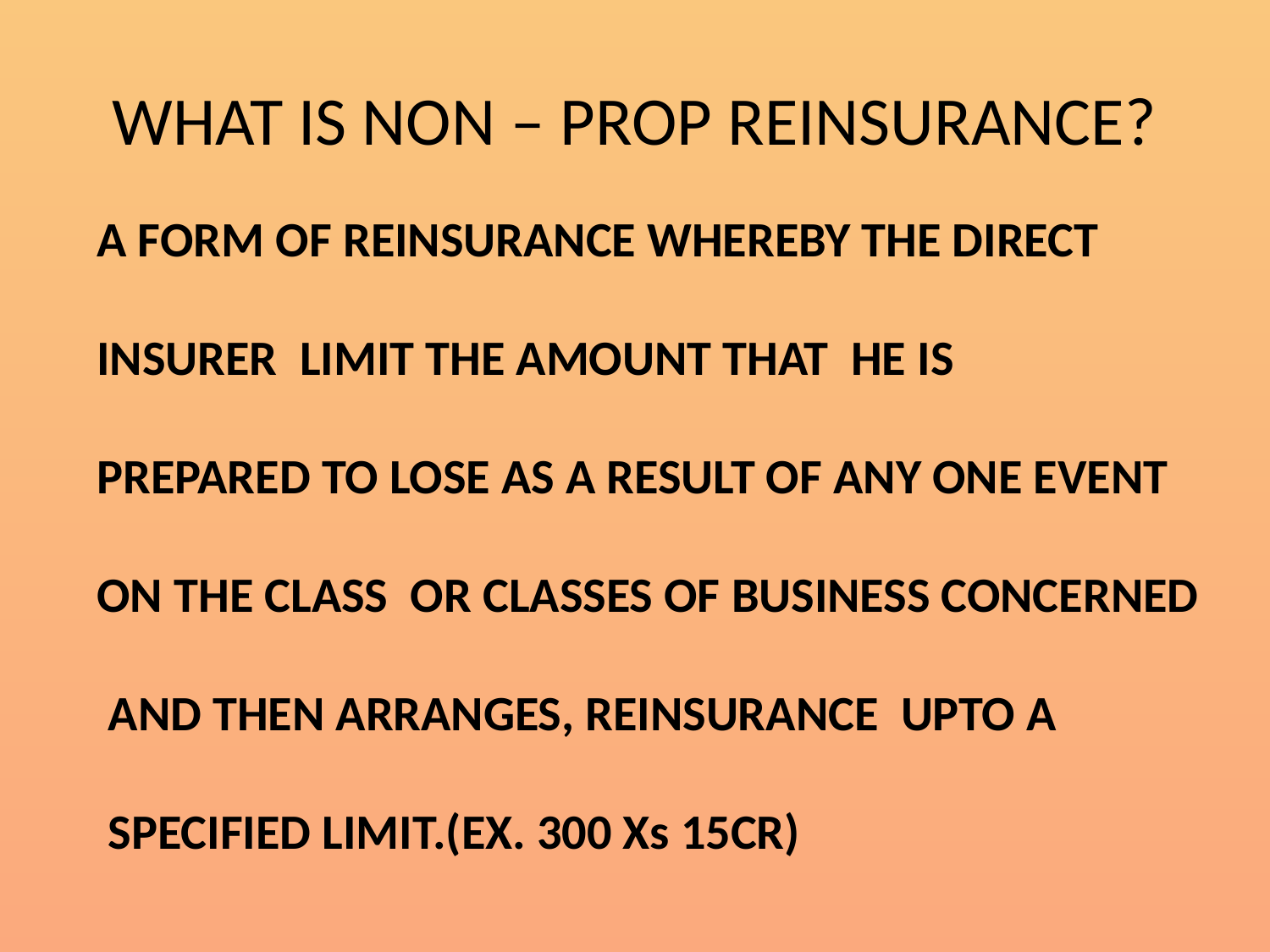

# WHAT IS NON – PROP REINSURANCE?
A FORM OF REINSURANCE WHEREBY THE DIRECT

INSURER  LIMIT THE AMOUNT THAT  HE IS

PREPARED TO LOSE AS A RESULT OF ANY ONE EVENT

ON THE CLASS  OR CLASSES OF BUSINESS CONCERNED

 AND THEN ARRANGES, REINSURANCE  UPTO A

 SPECIFIED LIMIT.(EX. 300 Xs 15CR)